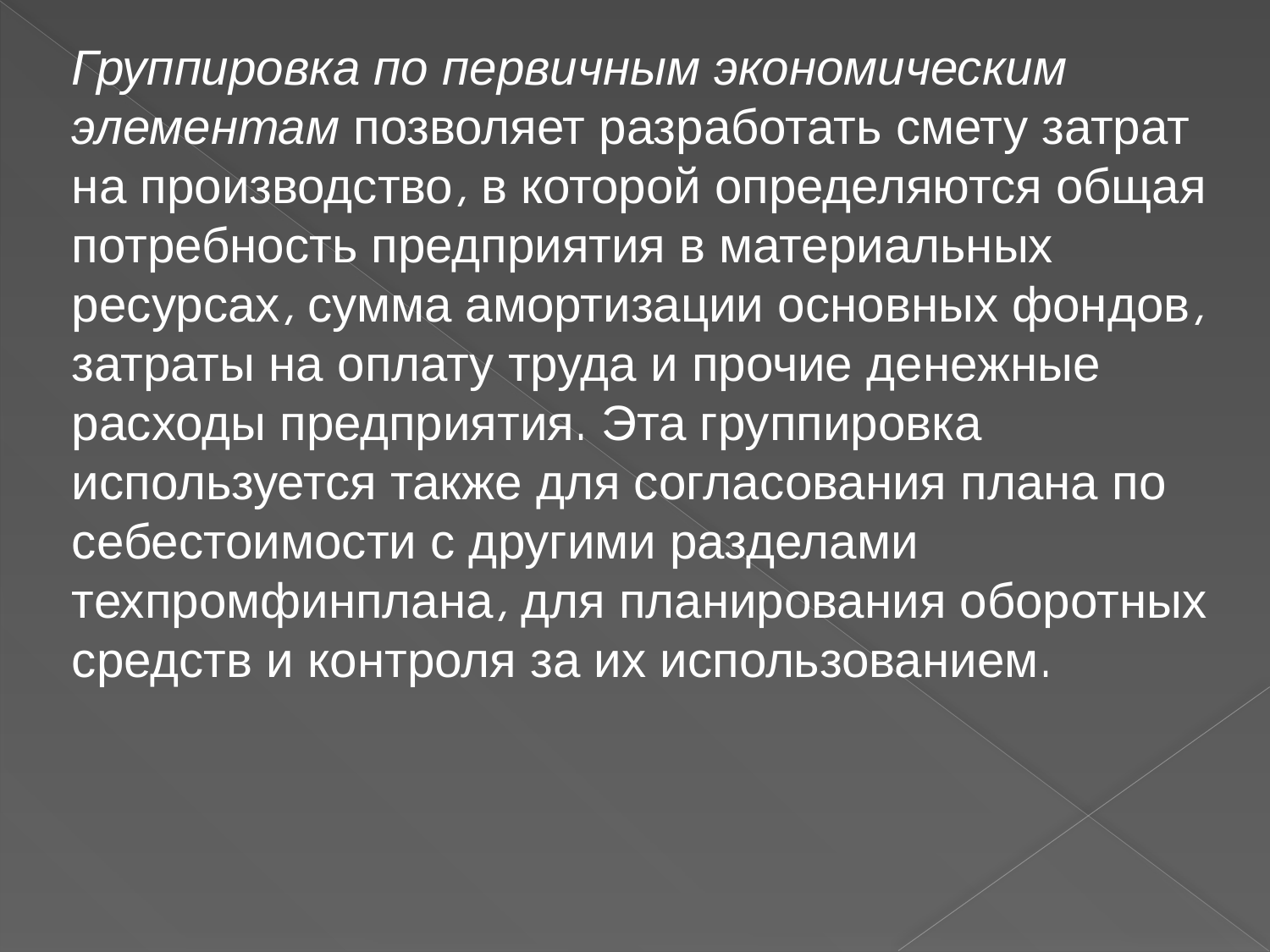

Группировка по первичным экономическим элементам позволяет разработать смету затрат на производство, в которой определяются общая потребность предприятия в материальных ресурсах, сумма амортизации основных фондов, затраты на оплату труда и прочие денежные расходы предприятия. Эта группировка используется также для согласования плана по себестоимости с другими разделами техпромфинплана, для планирования оборотных средств и контроля за их использованием.